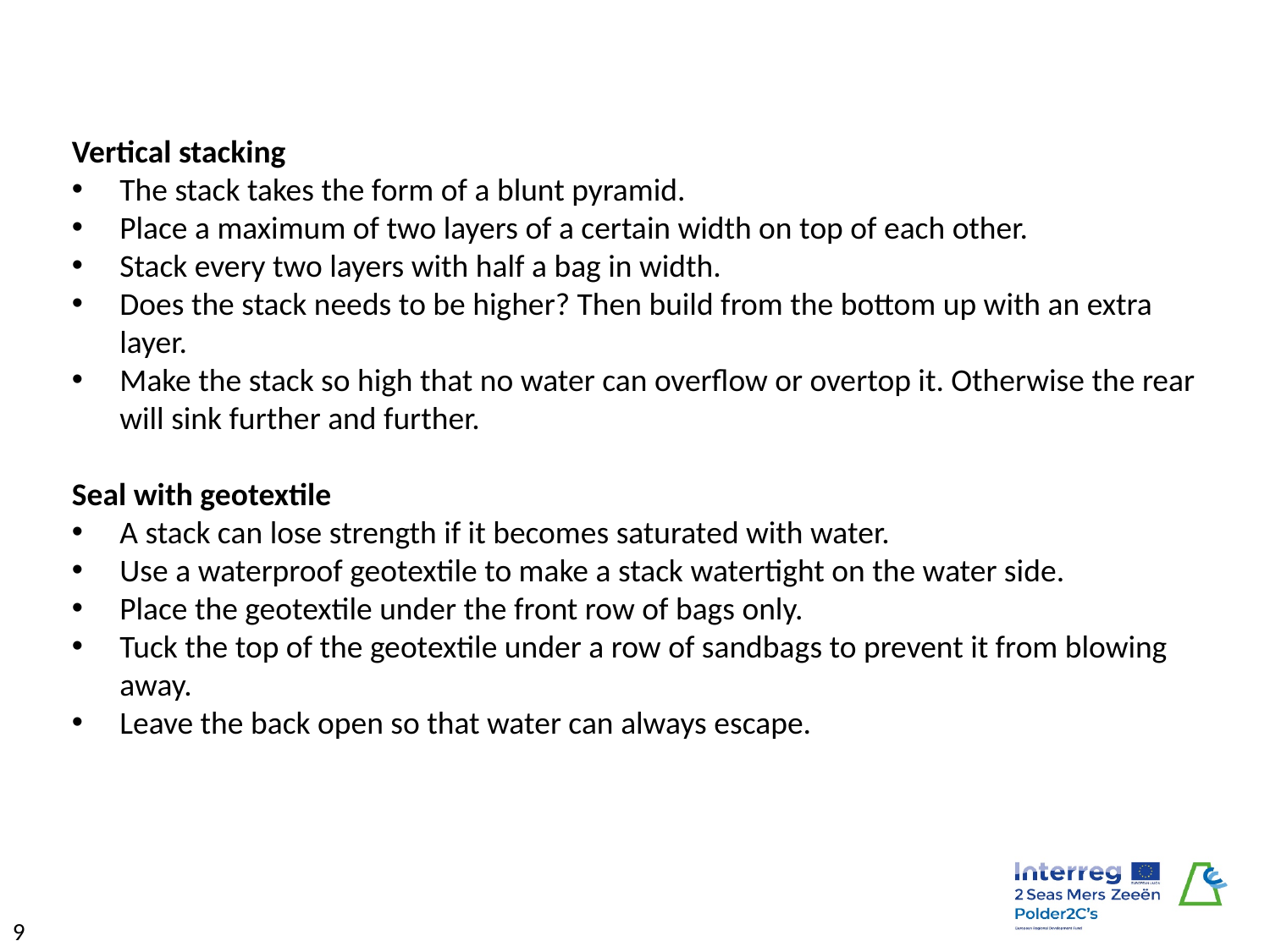

Vertical stacking
The stack takes the form of a blunt pyramid.
Place a maximum of two layers of a certain width on top of each other.
Stack every two layers with half a bag in width.
Does the stack needs to be higher? Then build from the bottom up with an extra layer.
Make the stack so high that no water can overflow or overtop it. Otherwise the rear will sink further and further.

Seal with geotextile
A stack can lose strength if it becomes saturated with water.
Use a waterproof geotextile to make a stack watertight on the water side.
Place the geotextile under the front row of bags only.
Tuck the top of the geotextile under a row of sandbags to prevent it from blowing away.
Leave the back open so that water can always escape.

9